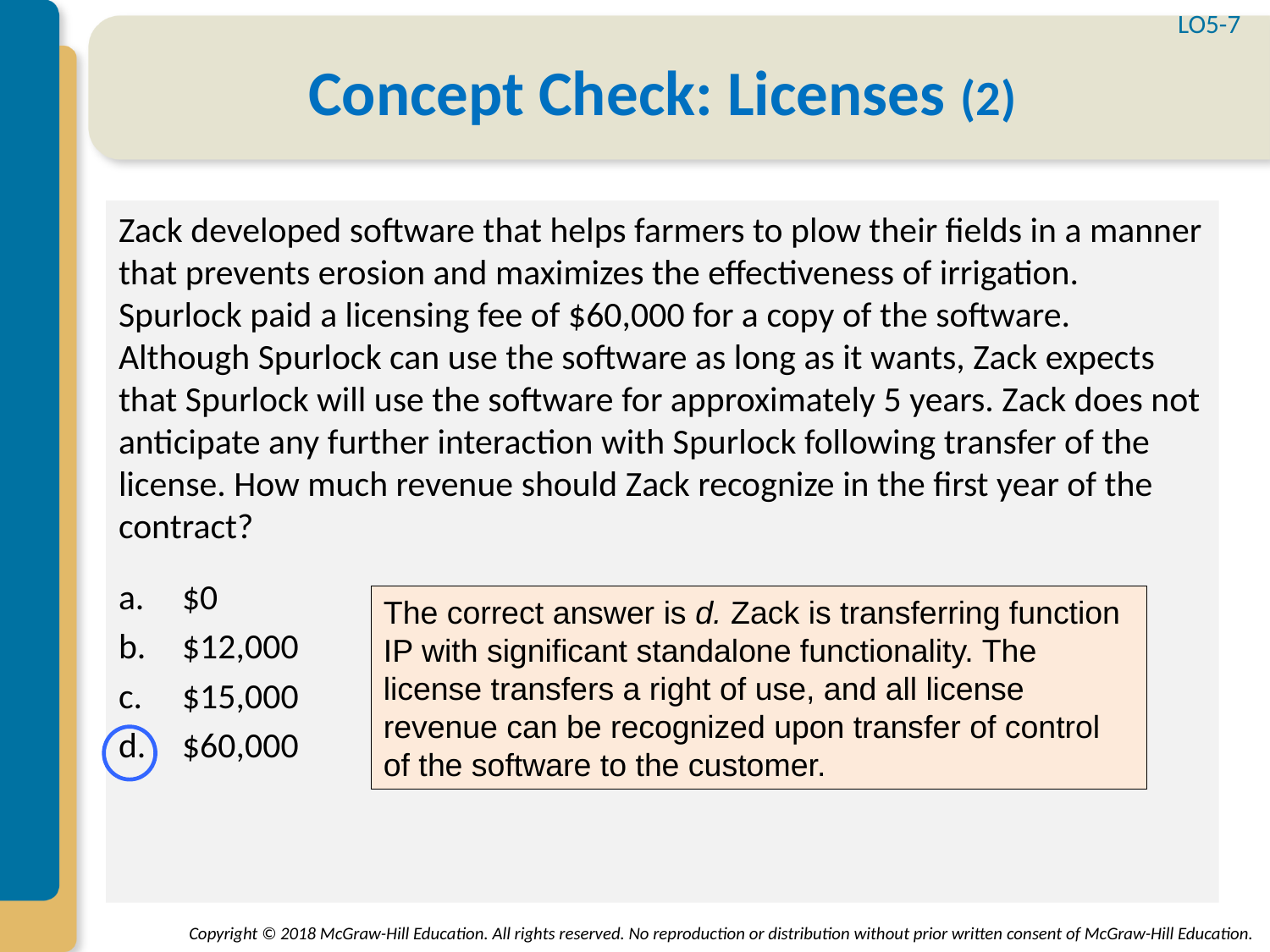

LO5-7
# Concept Check: Licenses (2)
Zack developed software that helps farmers to plow their fields in a manner that prevents erosion and maximizes the effectiveness of irrigation. Spurlock paid a licensing fee of $60,000 for a copy of the software. Although Spurlock can use the software as long as it wants, Zack expects that Spurlock will use the software for approximately 5 years. Zack does not anticipate any further interaction with Spurlock following transfer of the license. How much revenue should Zack recognize in the first year of the contract?
$0
$12,000
$15,000
$60,000
The correct answer is d. Zack is transferring function IP with significant standalone functionality. The license transfers a right of use, and all license revenue can be recognized upon transfer of control of the software to the customer.